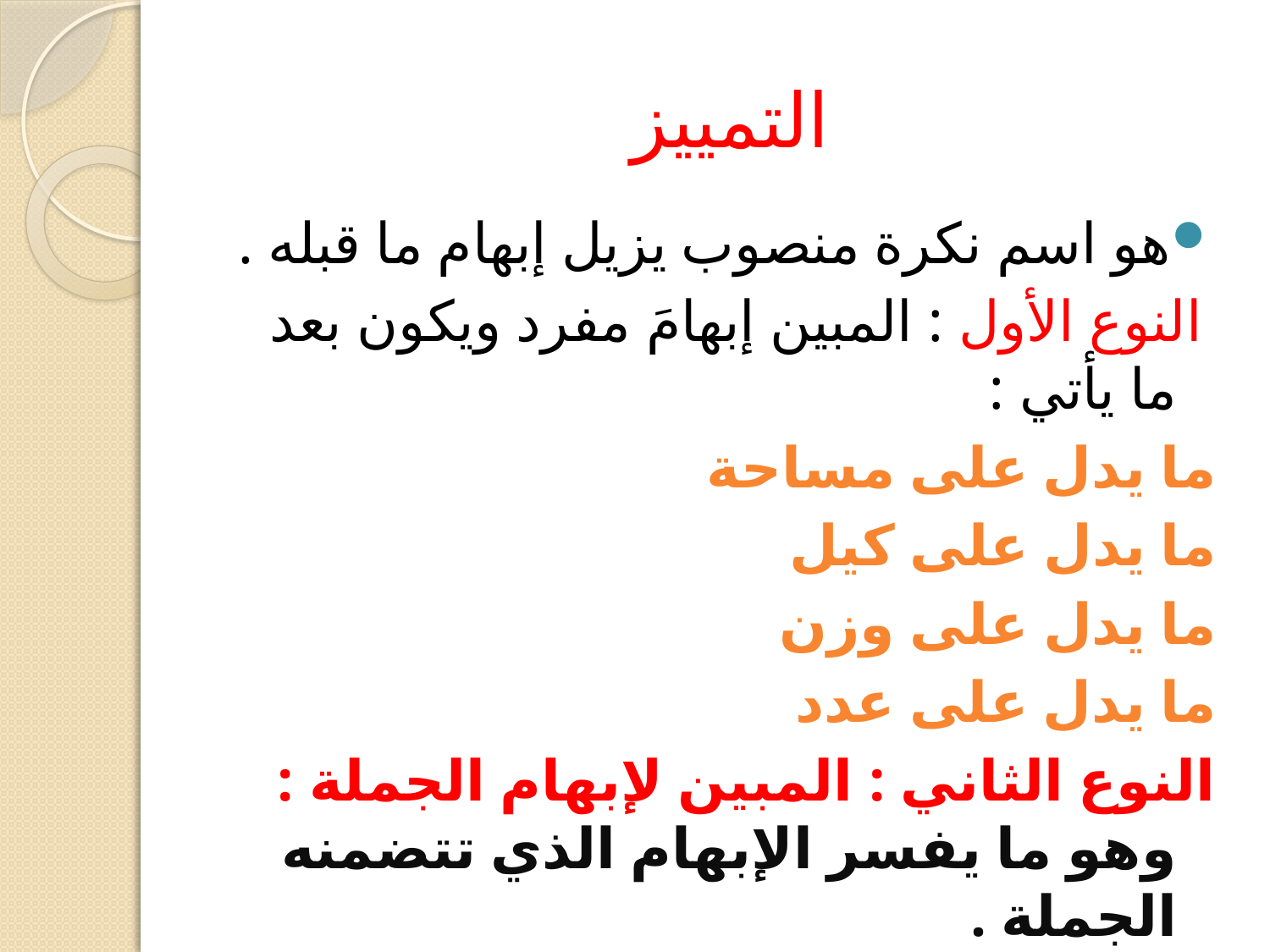

# التمييز
هو اسم نكرة منصوب يزيل إبهام ما قبله .
 النوع الأول : المبين إبهامَ مفرد ويكون بعد ما يأتي :
ما يدل على مساحة
ما يدل على كيل
ما يدل على وزن
ما يدل على عدد
النوع الثاني : المبين لإبهام الجملة : وهو ما يفسر الإبهام الذي تتضمنه الجملة .